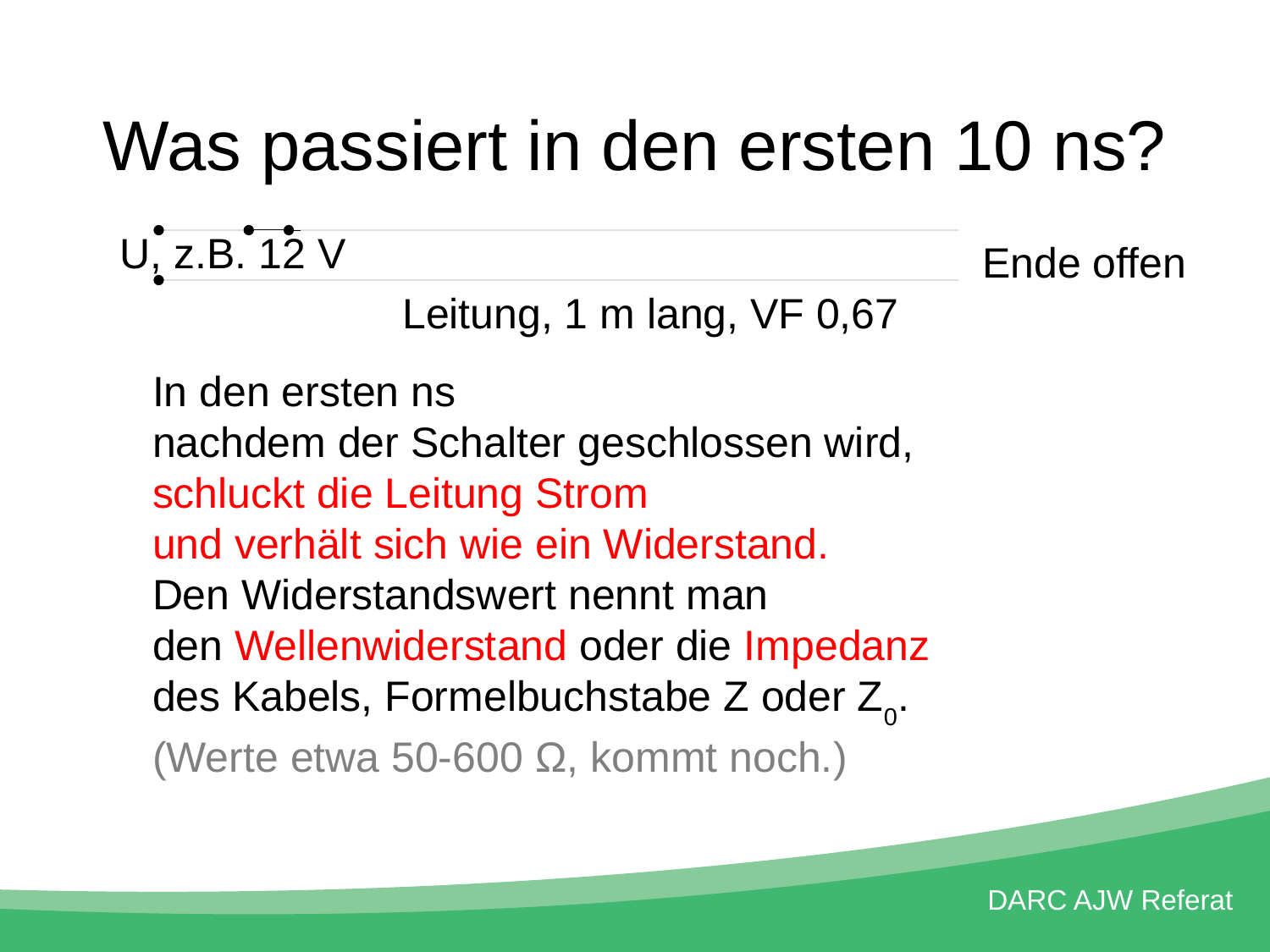

Was passiert in den ersten 10 ns?
U, z.B. 12 V
Ende offen

Leitung, 1 m lang, VF 0,67
In den ersten ns
nachdem der Schalter geschlossen wird,
schluckt die Leitung Strom
und verhält sich wie ein Widerstand.
Den Widerstandswert nennt man
den Wellenwiderstand oder die Impedanz
des Kabels, Formelbuchstabe Z oder Z0.
(Werte etwa 50-600 Ω, kommt noch.)